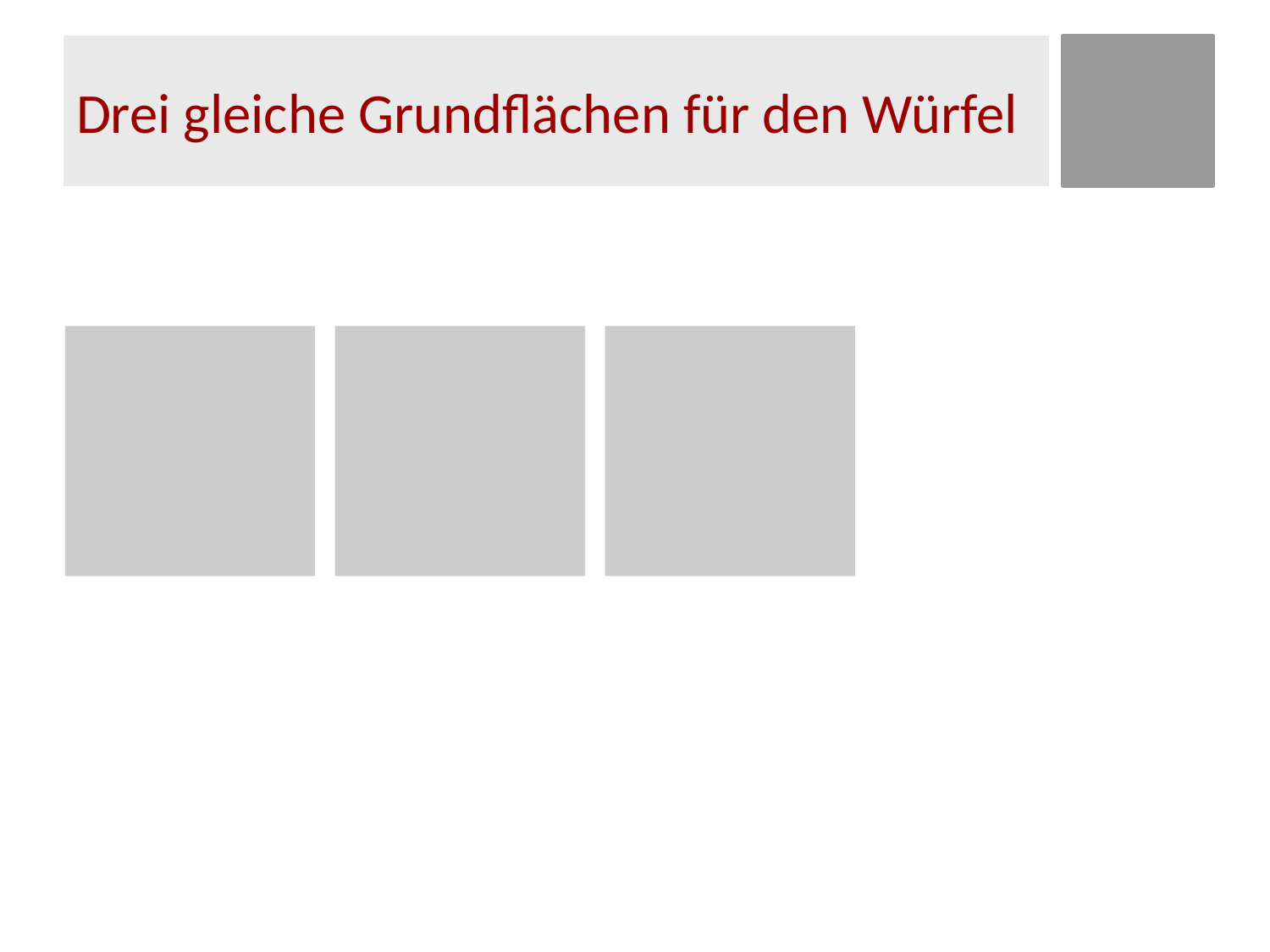

# Drei gleiche Grundflächen für den Würfel